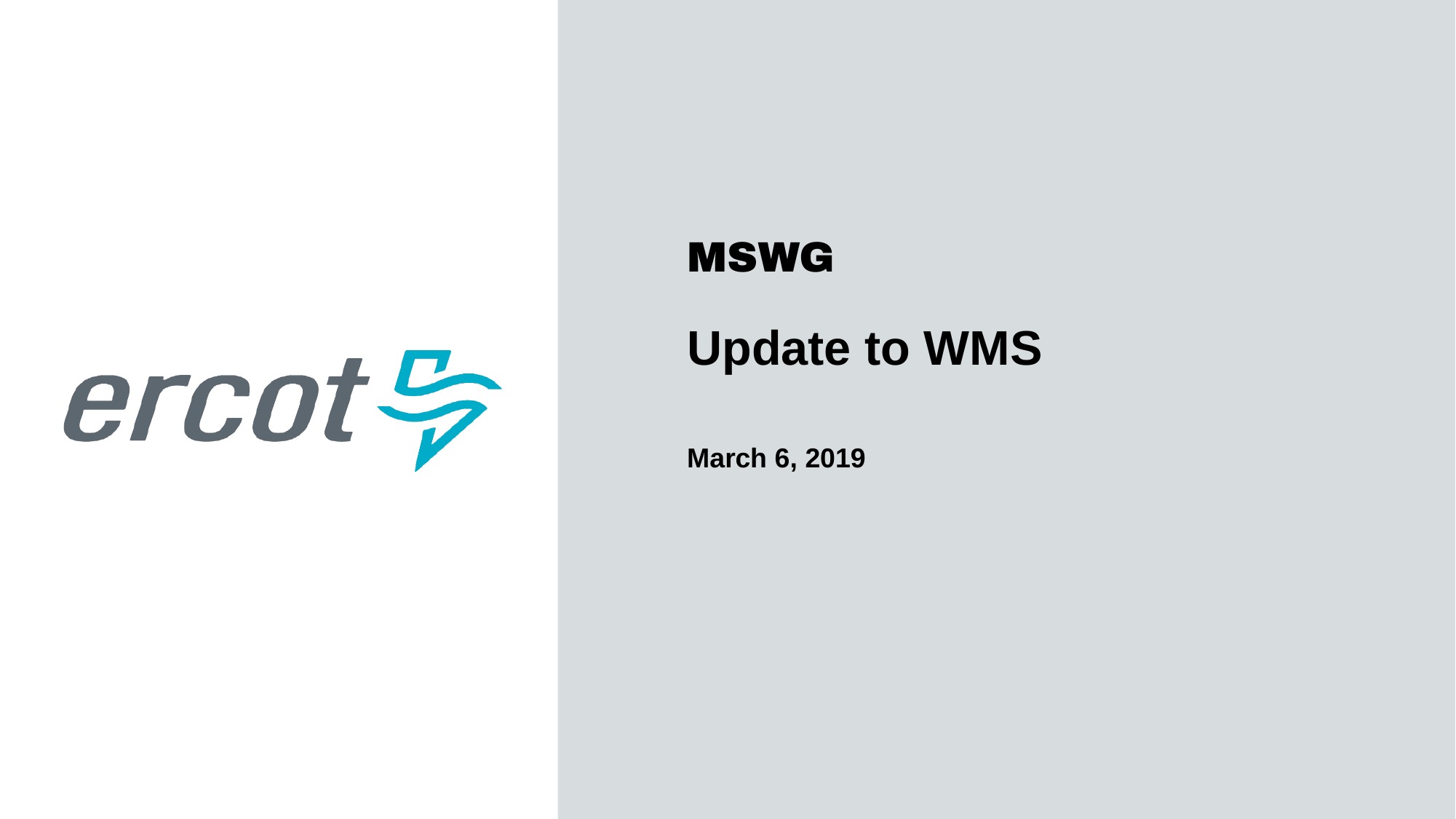

MSWG

Update to WMS

March 6, 2019